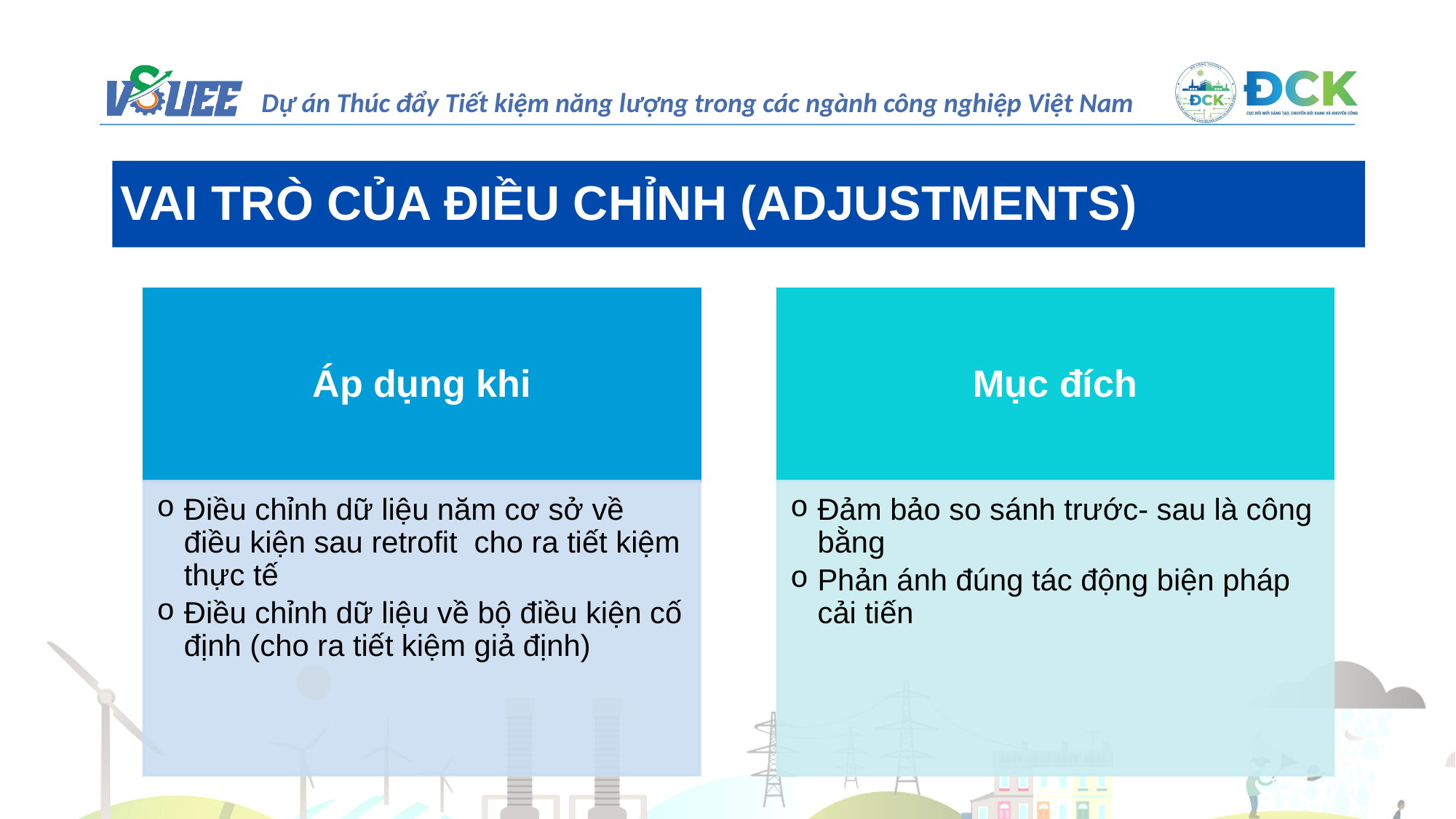

VAI TRÒ CỦA ĐIỀU CHỈNH (ADJUSTMENTS)

Áp dụng khi

Mục đích

Điều chỉnh dữ liệu năm cơ sở về điều kiện sau retrofit  cho ra tiết kiệm thực tế
Điều chỉnh dữ liệu về bộ điều kiện cố định (cho ra tiết kiệm giả định)

Đảm bảo so sánh trước- sau là công bằng
Phản ánh đúng tác động biện pháp cải tiến